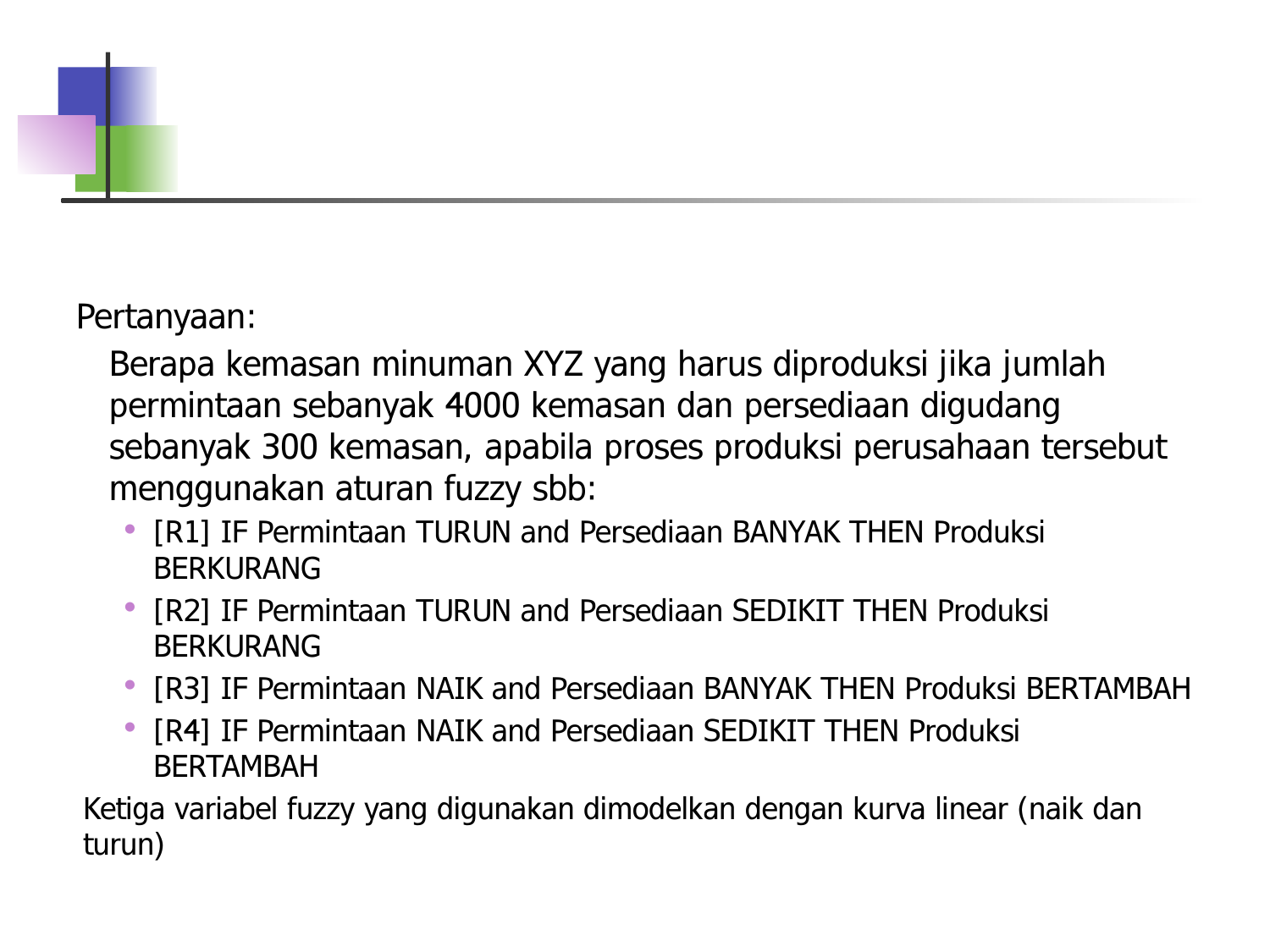

Pertanyaan:
Berapa kemasan minuman XYZ yang harus diproduksi jika jumlah permintaan sebanyak 4000 kemasan dan persediaan digudang sebanyak 300 kemasan, apabila proses produksi perusahaan tersebut menggunakan aturan fuzzy sbb:
[R1] IF Permintaan TURUN and Persediaan BANYAK THEN Produksi BERKURANG
[R2] IF Permintaan TURUN and Persediaan SEDIKIT THEN Produksi BERKURANG
[R3] IF Permintaan NAIK and Persediaan BANYAK THEN Produksi BERTAMBAH
[R4] IF Permintaan NAIK and Persediaan SEDIKIT THEN Produksi BERTAMBAH
Ketiga variabel fuzzy yang digunakan dimodelkan dengan kurva linear (naik dan turun)